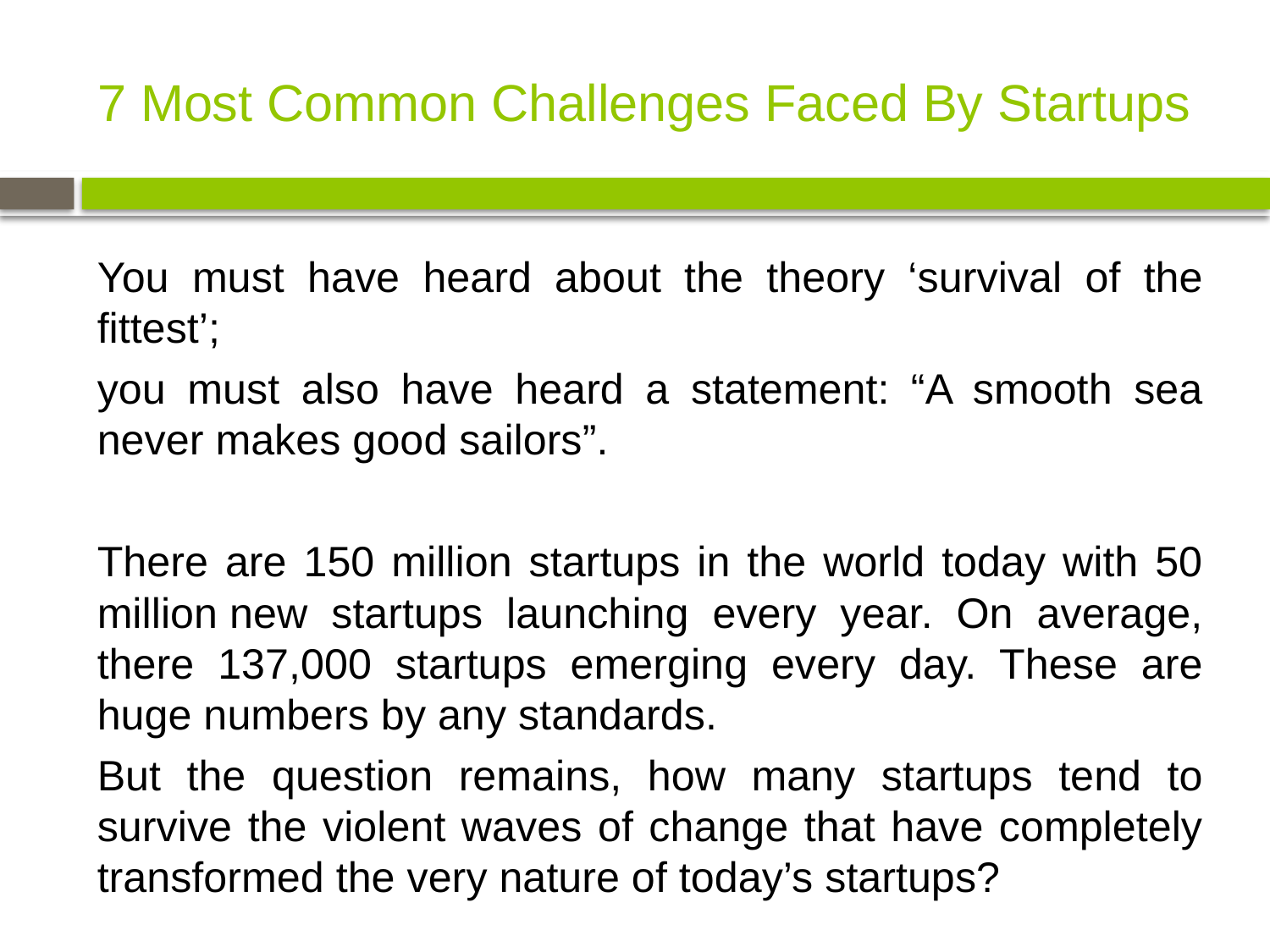

# 7 Most Common Challenges Faced By Startups
You must have heard about the theory ‘survival of the fittest’;
you must also have heard a statement: “A smooth sea never makes good sailors”.

There are 150 million startups in the world today with 50 million new startups launching every year. On average, there 137,000 startups emerging every day. These are huge numbers by any standards.
But the question remains, how many startups tend to survive the violent waves of change that have completely transformed the very nature of today’s startups?